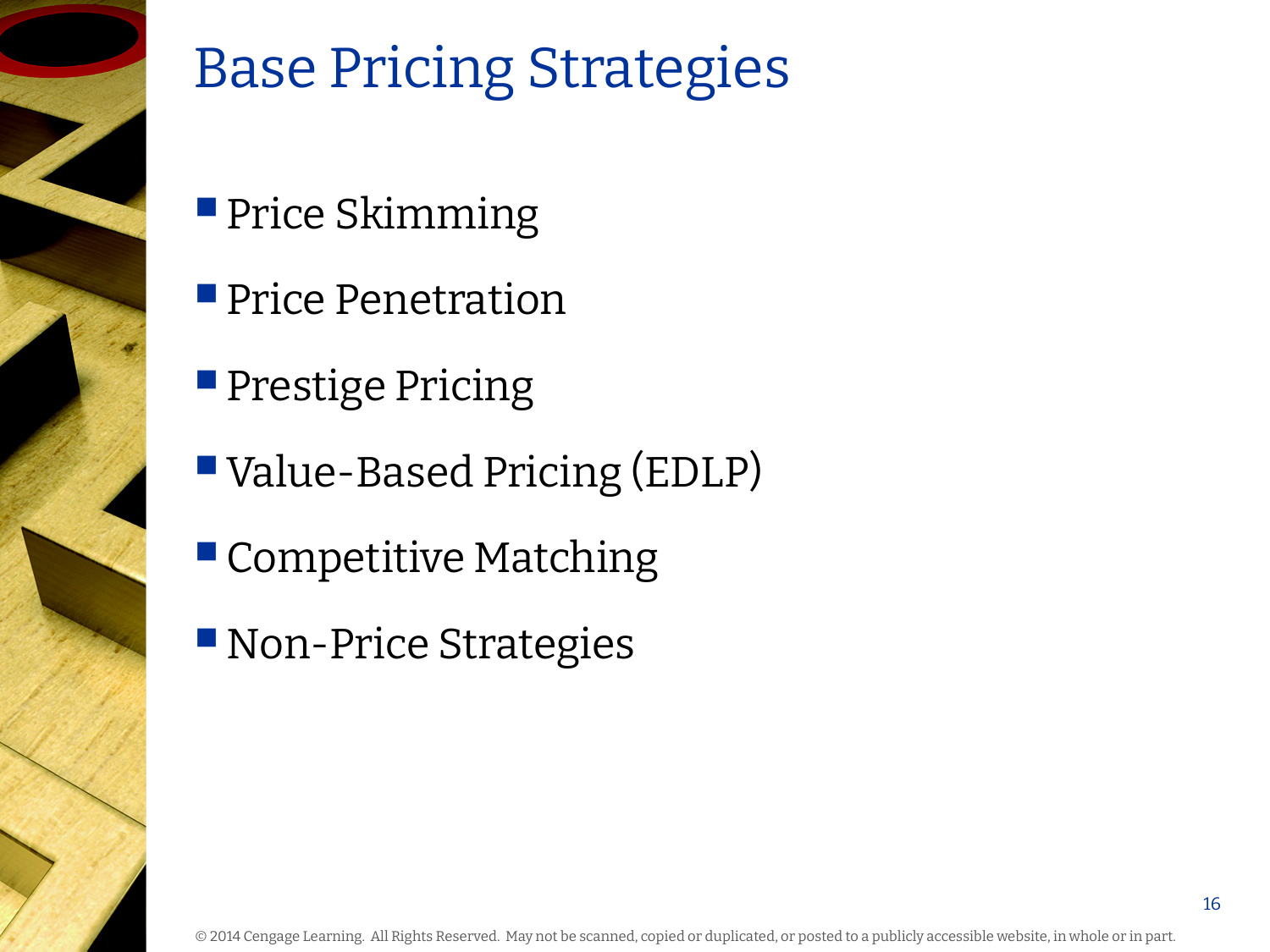

# Base Pricing Strategies
Price Skimming
Price Penetration
Prestige Pricing
Value-Based Pricing (EDLP)
Competitive Matching
Non-Price Strategies
16